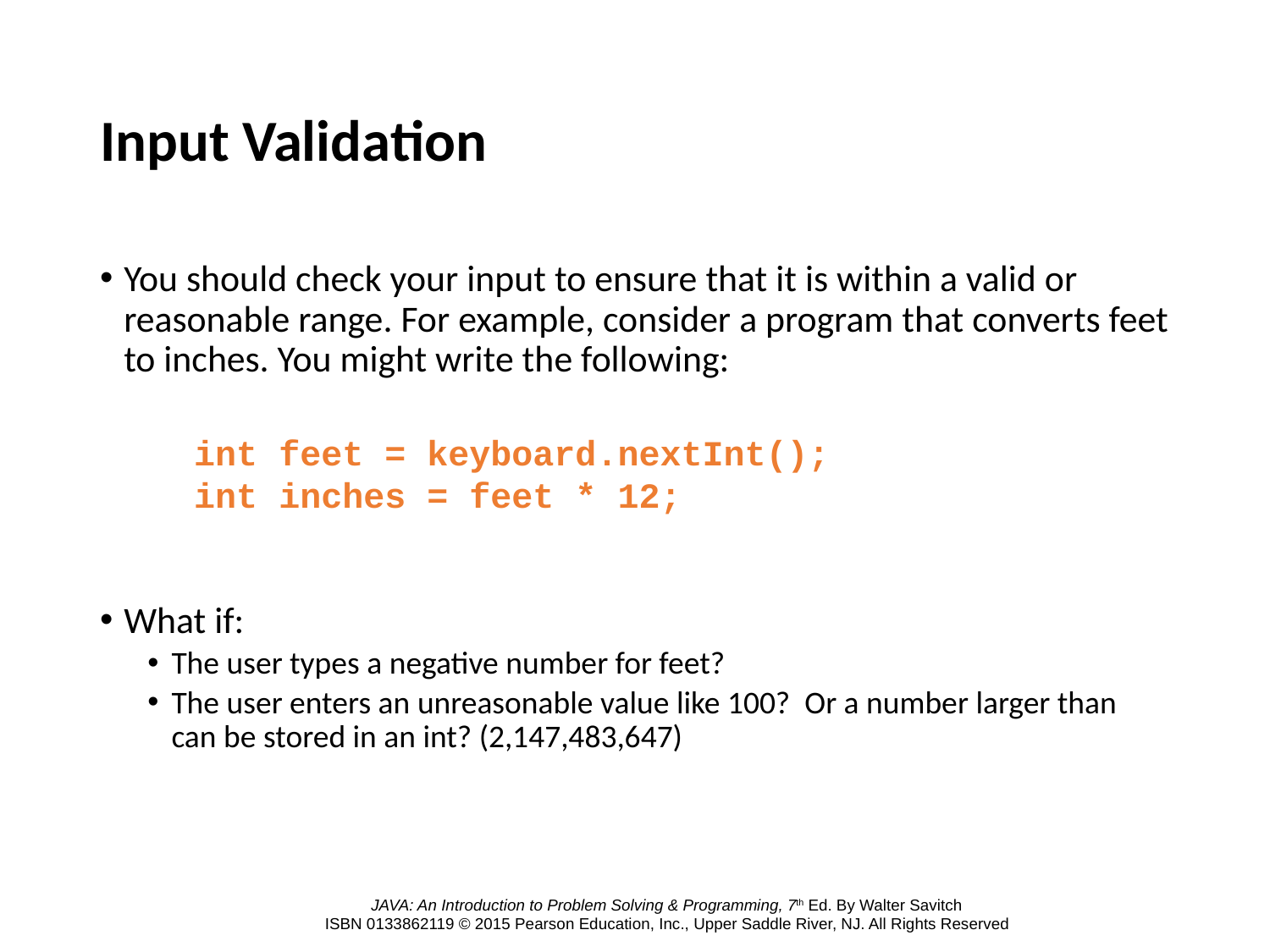

# Input Validation
You should check your input to ensure that it is within a valid or reasonable range. For example, consider a program that converts feet to inches. You might write the following:

What if:
The user types a negative number for feet?
The user enters an unreasonable value like 100?  Or a number larger than can be stored in an int? (2,147,483,647)
int feet = keyboard.nextInt();
int inches = feet * 12;